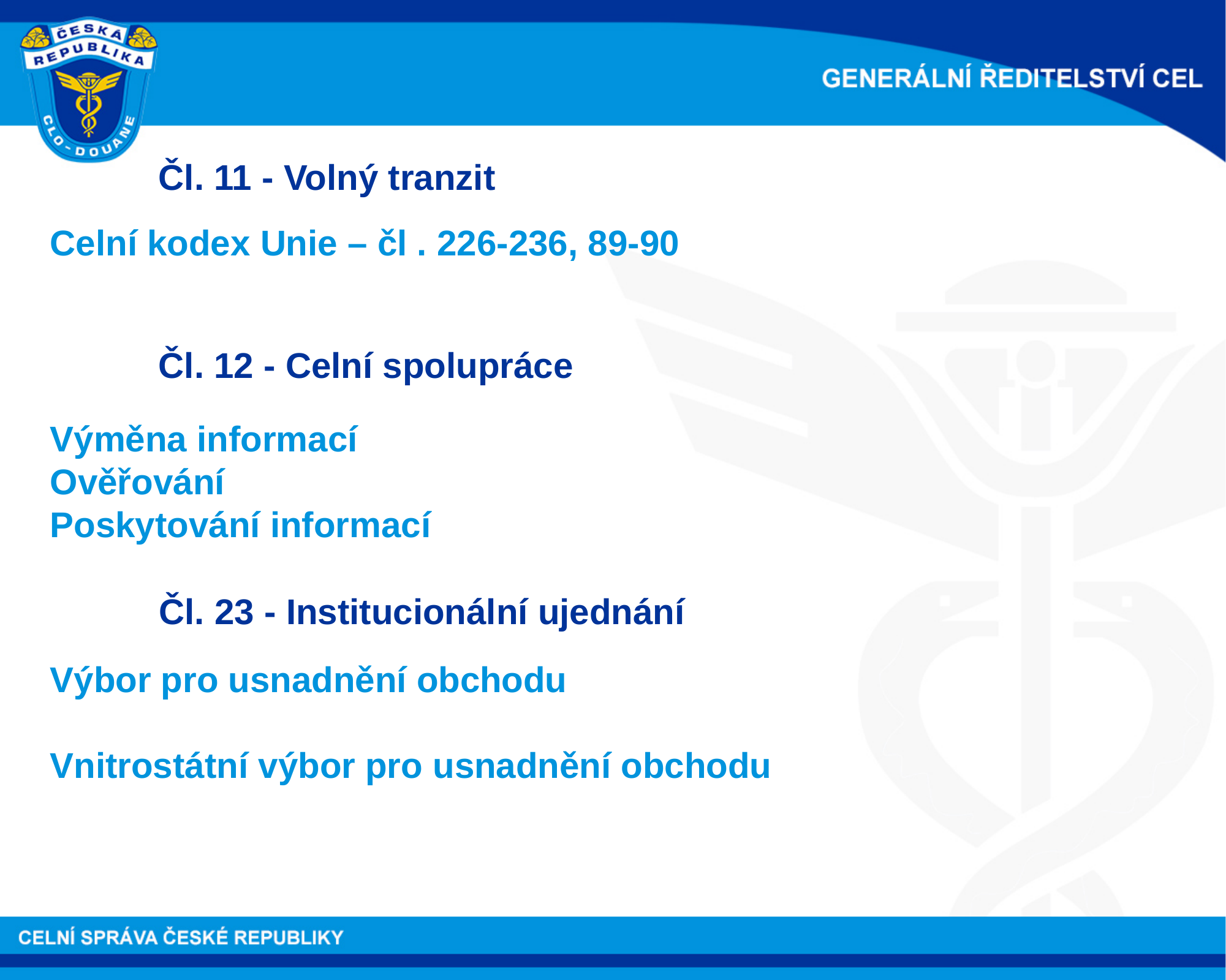

Čl. 11 - Volný tranzit
Celní kodex Unie – čl . 226-236, 89-90
Čl. 12 - Celní spolupráce
Výměna informací
Ověřování
Poskytování informací
Čl. 23 - Institucionální ujednání
Výbor pro usnadnění obchodu

Vnitrostátní výbor pro usnadnění obchodu